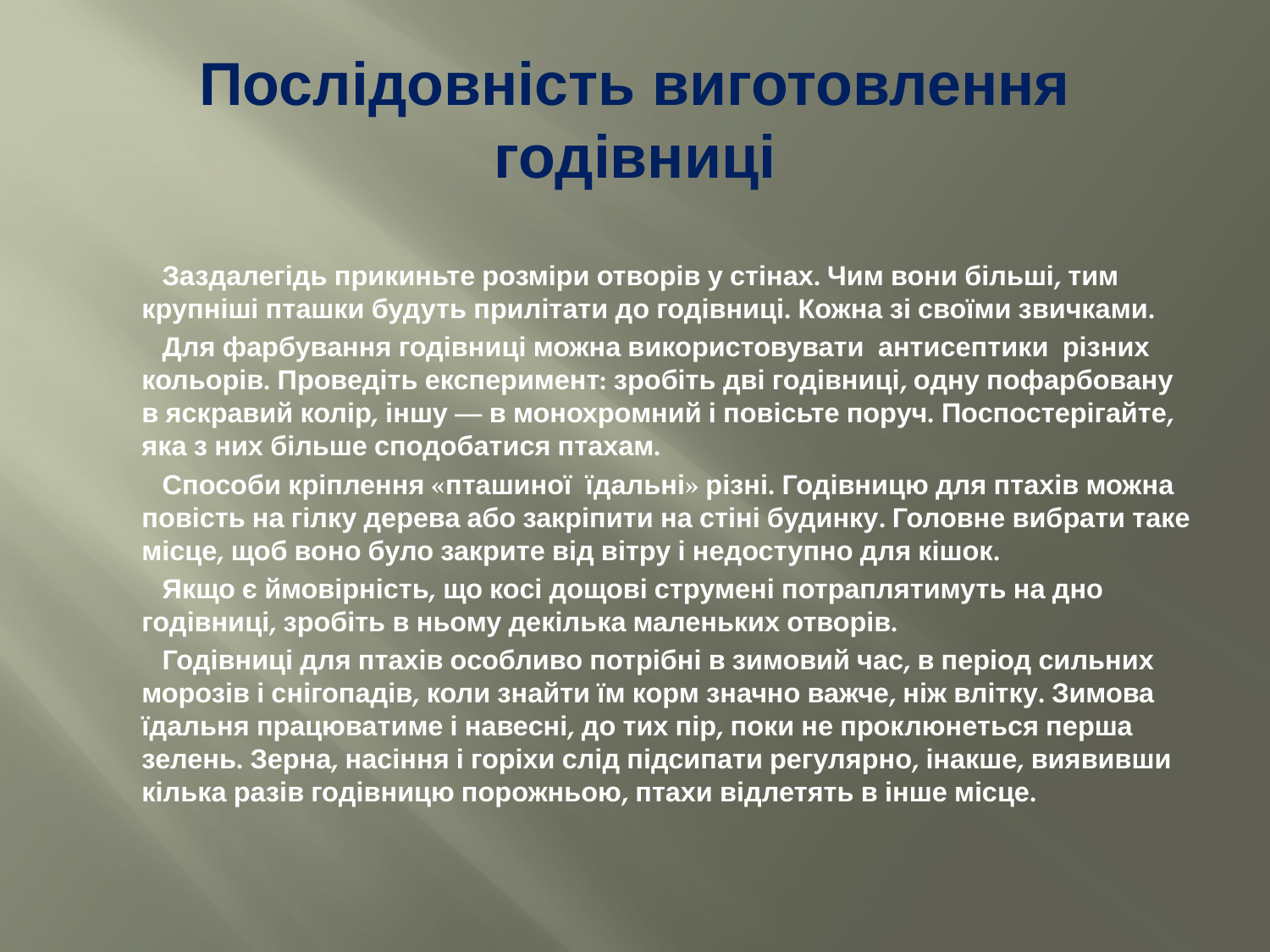

# Послідовність виготовлення годівниці

          Заздалегідь прикиньте розміри отворів у стінах. Чим вони більші, тим крупніші пташки будуть прилітати до годівниці. Кожна зі своїми звичками.
          Для фарбування годівниці можна використовувати  антисептики  різних кольорів. Проведіть експеримент: зробіть дві годівниці, одну пофарбовану в яскравий колір, іншу — в монохромний і повісьте поруч. Поспостерігайте, яка з них більше сподобатися птахам.
          Способи кріплення «пташиної  їдальні» різні. Годівницю для птахів можна повість на гілку дерева або закріпити на стіні будинку. Головне вибрати таке місце, щоб воно було закрите від вітру і недоступно для кішок.
          Якщо є ймовірність, що косі дощові струмені потраплятимуть на дно годівниці, зробіть в ньому декілька маленьких отворів.
          Годівниці для птахів особливо потрібні в зимовий час, в період сильних морозів і снігопадів, коли знайти їм корм значно важче, ніж влітку. Зимова їдальня працюватиме і навесні, до тих пір, поки не проклюнеться перша зелень. Зерна, насіння і горіхи слід підсипати регулярно, інакше, виявивши кілька разів годівницю порожньою, птахи відлетять в інше місце.